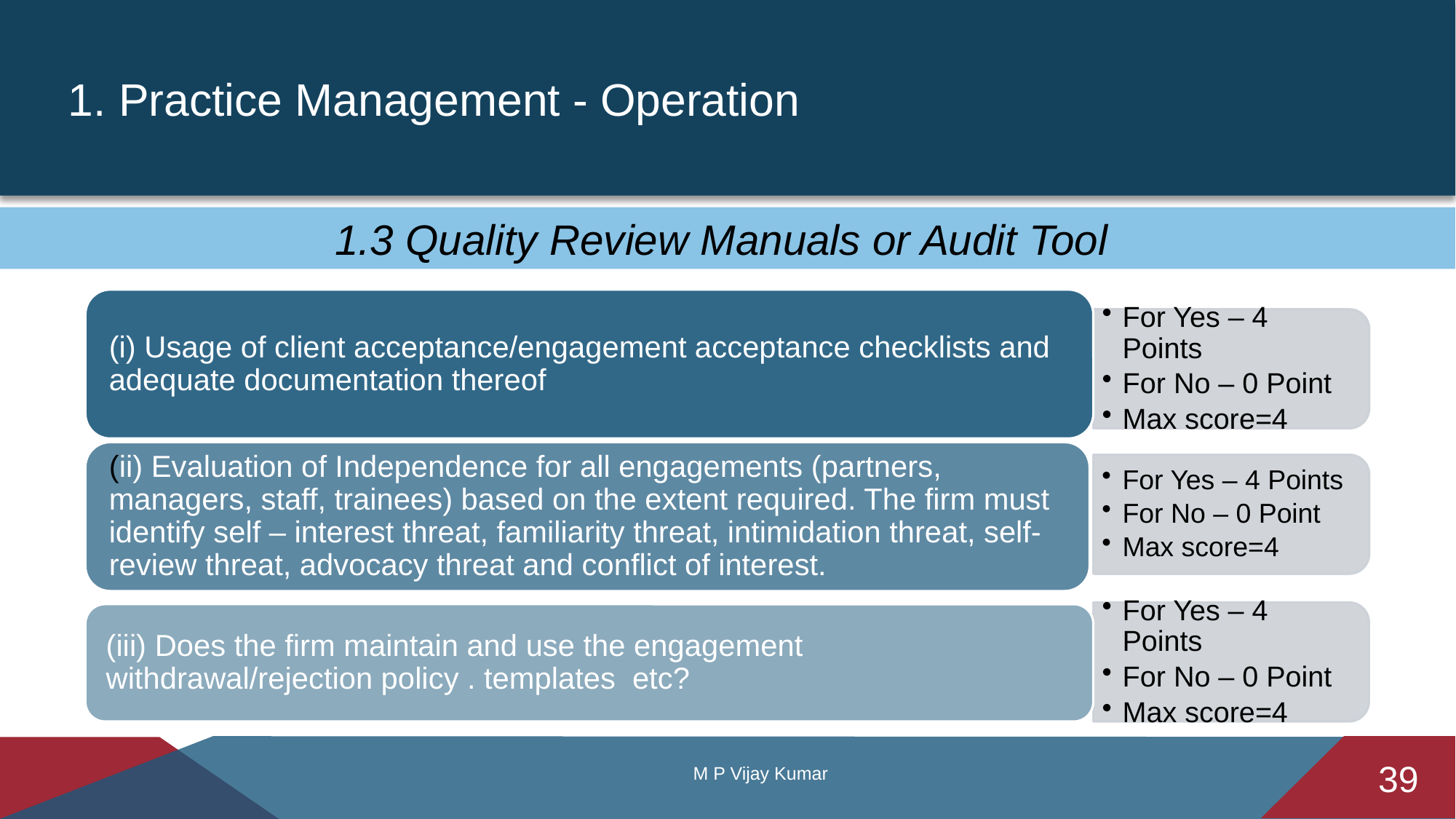

1. Practice Management - Operation
1.3 Quality Review Manuals or Audit Tool
For Yes – 4 Points
For No – 0 Point
Max score=4
(i) Usage of client acceptance/engagement acceptance checklists and adequate documentation thereof
For Yes – 4 Points
For No – 0 Point
Max score=4
(ii) Evaluation of Independence for all engagements (partners, managers, staff, trainees) based on the extent required. The firm must identify self – interest threat, familiarity threat, intimidation threat, self- review threat, advocacy threat and conflict of interest.
For Yes – 4 Points
For No – 0 Point
Max score=4
(iii) Does the firm maintain and use the engagement withdrawal/rejection policy . templates  etc?